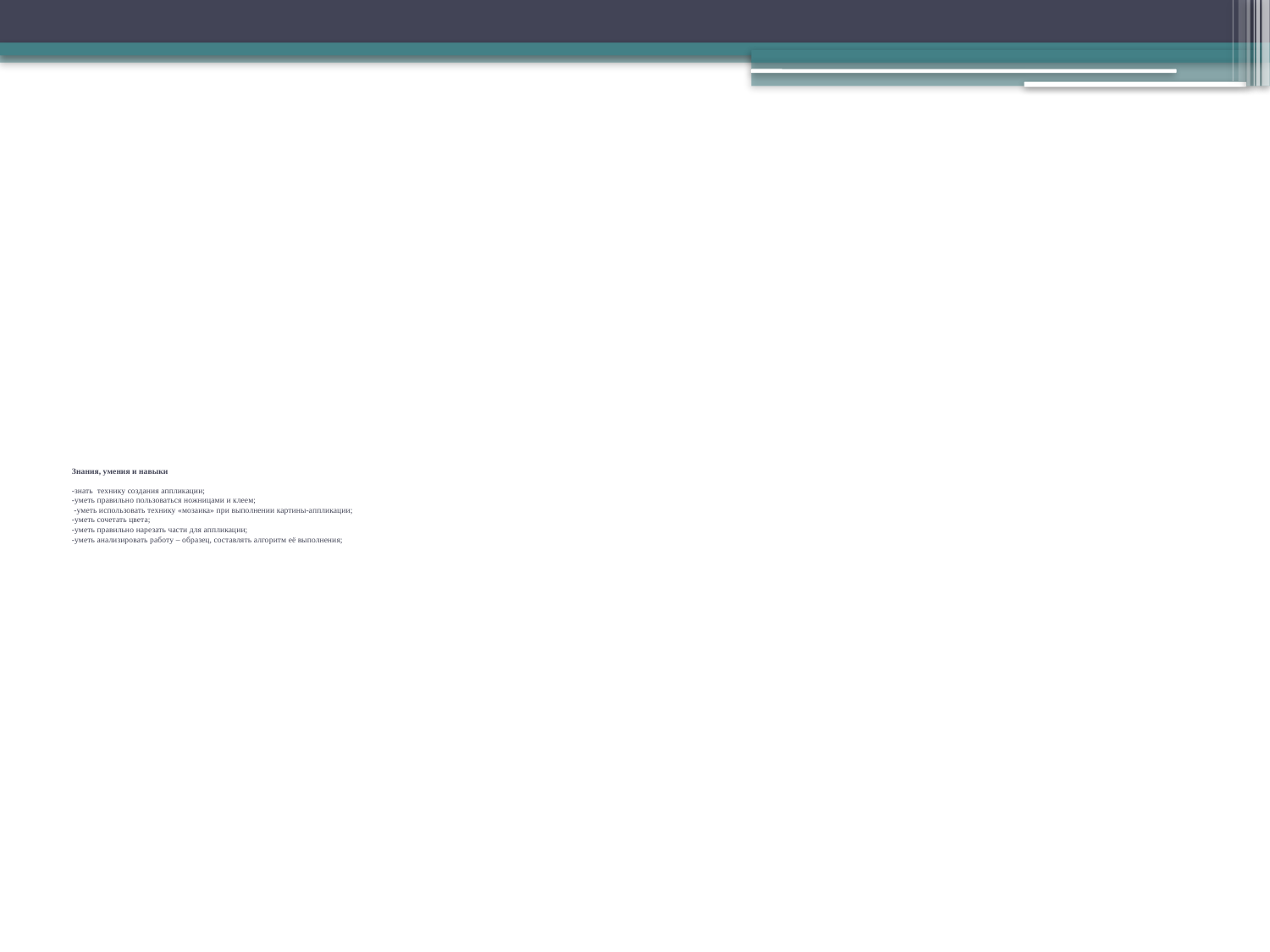

# Знания, умения и навыки -знать  технику создания аппликации; -уметь правильно пользоваться ножницами и клеем; -уметь использовать технику «мозаика» при выполнении картины-аппликации; -уметь сочетать цвета; -уметь правильно нарезать части для аппликации; -уметь анализировать работу – образец, составлять алгоритм её выполнения;